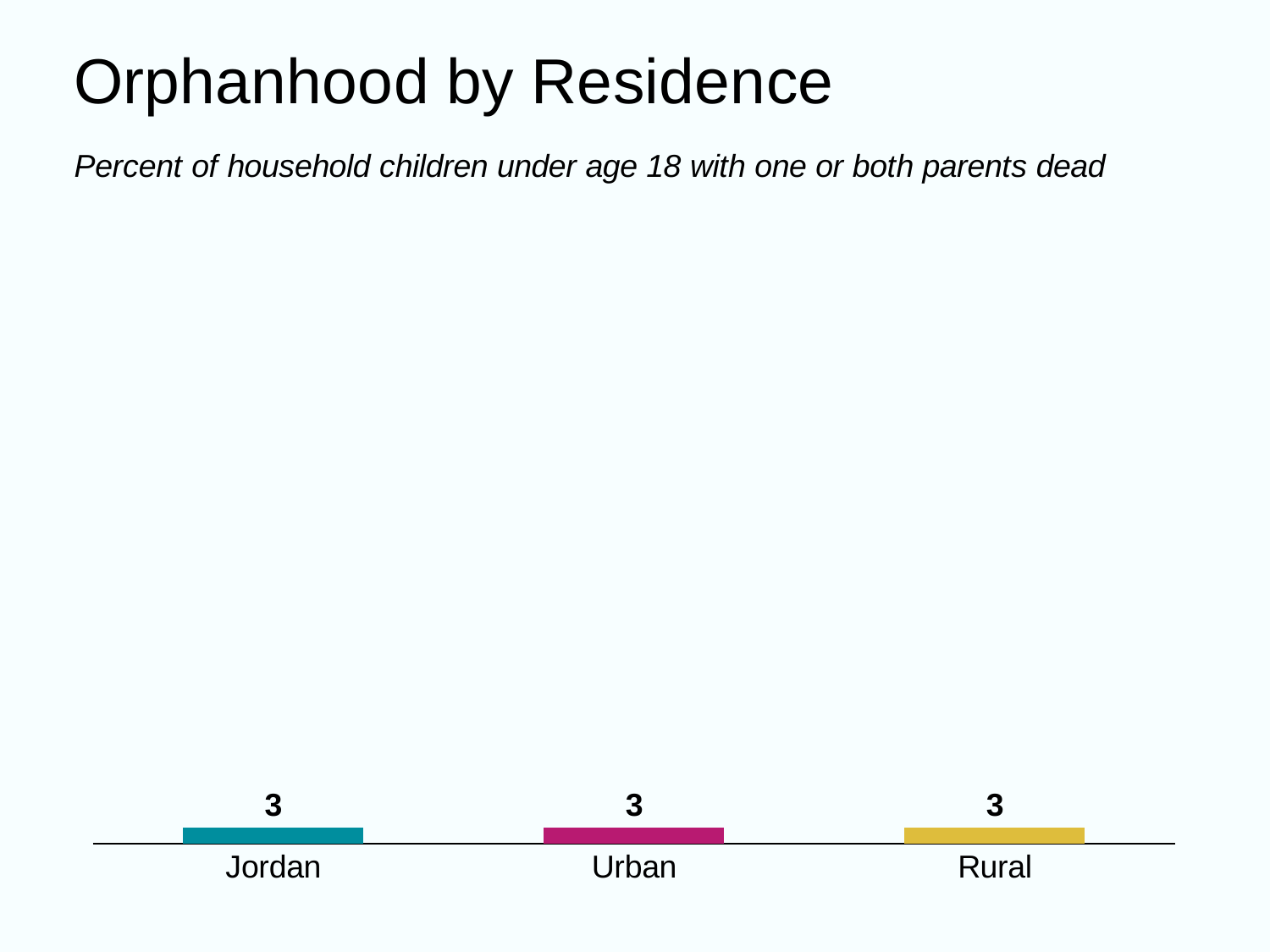

### Chart

| Category | Column1 |
|---|---|
| Jordan | 3.0 |
| Urban | 3.0 |
| Rural | 3.0 |